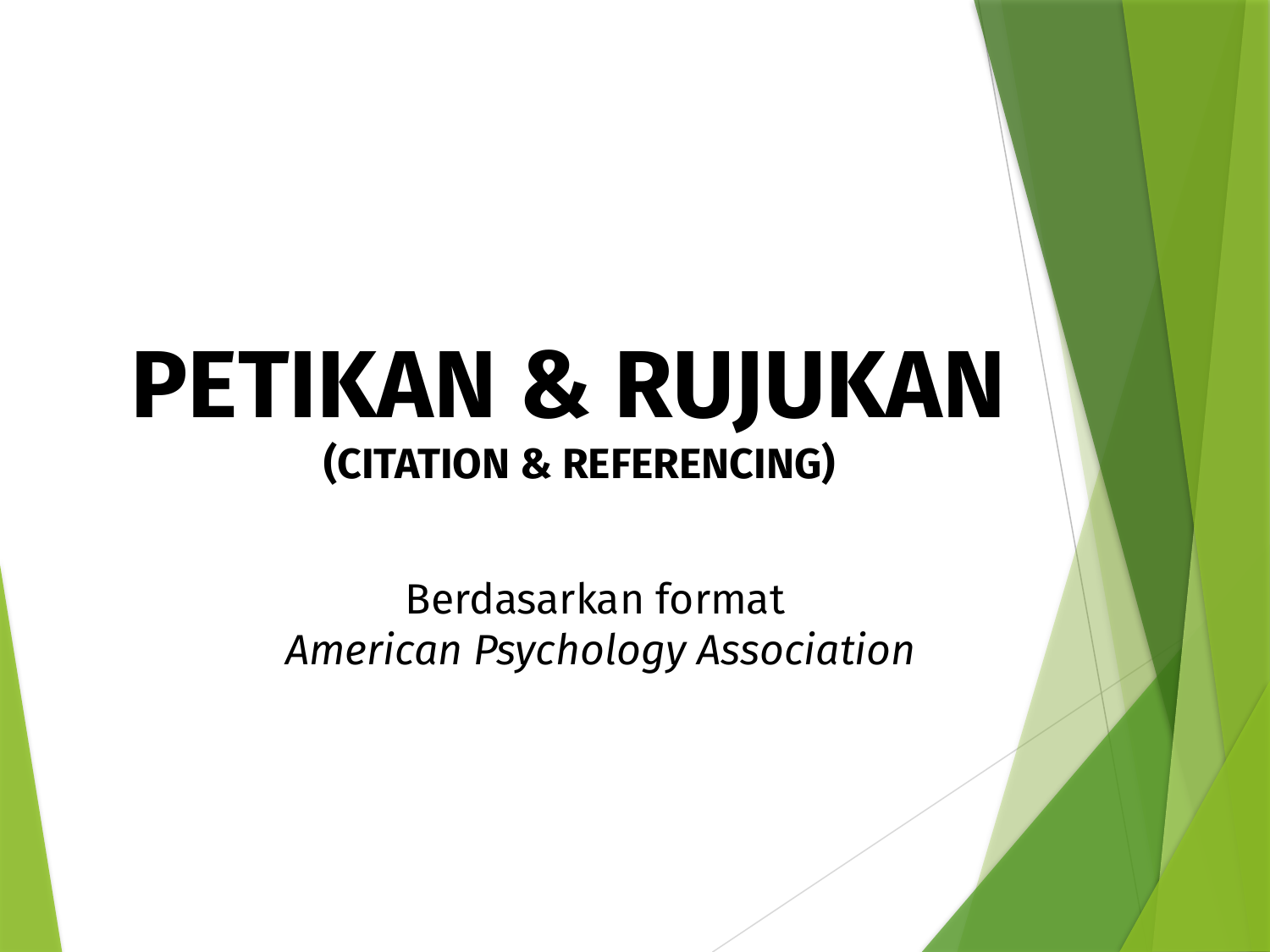

PETIKAN & RUJUKAN
(CITATION & REFERENCING)
Berdasarkan format
American Psychology Association